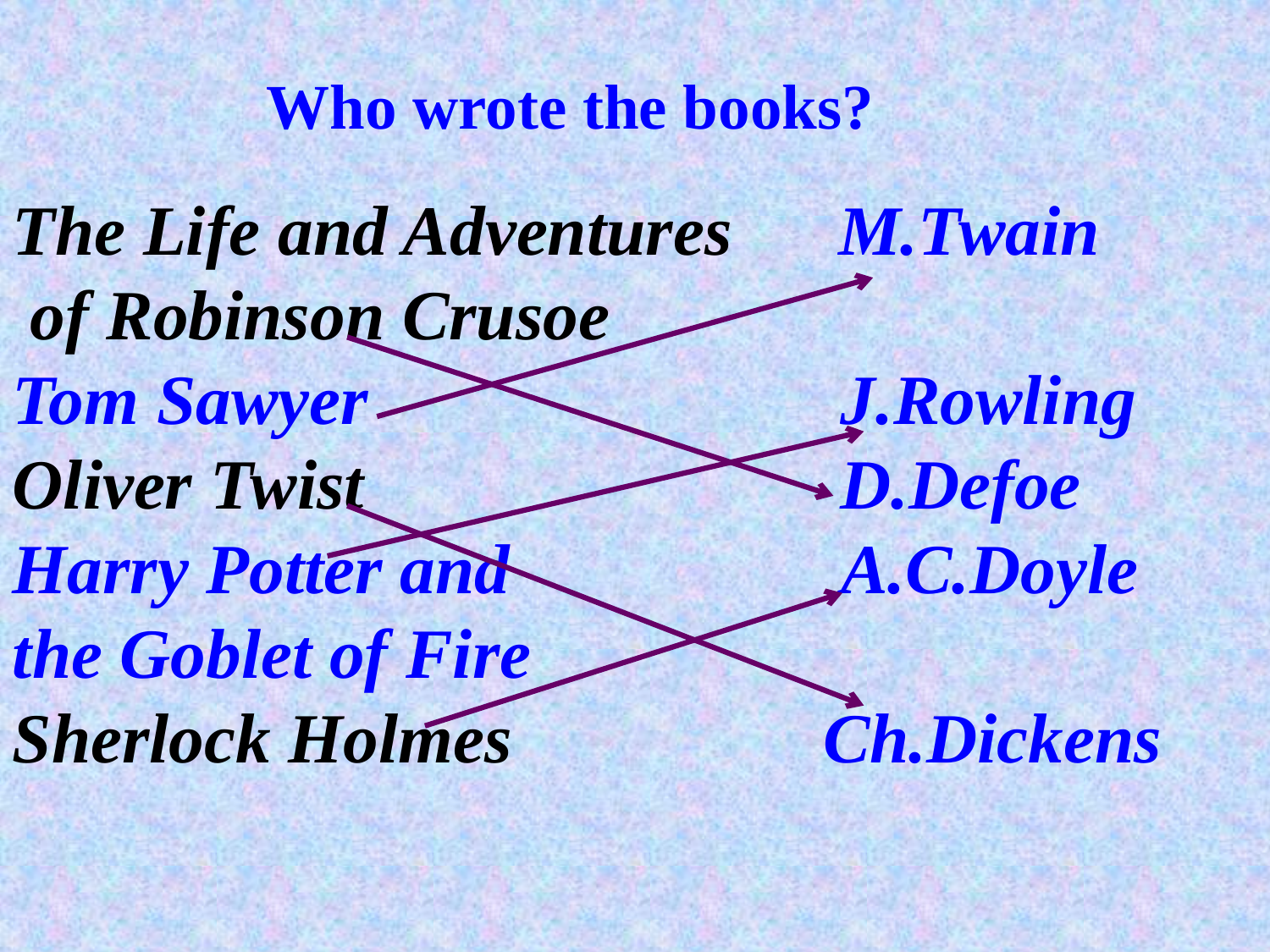

Who wrote the books?
The Life and Adventures      M.Twain
 of Robinson Crusoe
Tom Sawyer			           J.Rowling
Oliver Twist			           D.Defoe
Harry Potter and                   A.C.Doyle
the Goblet of Fire
Sherlock Holmes		          Ch.Dickens